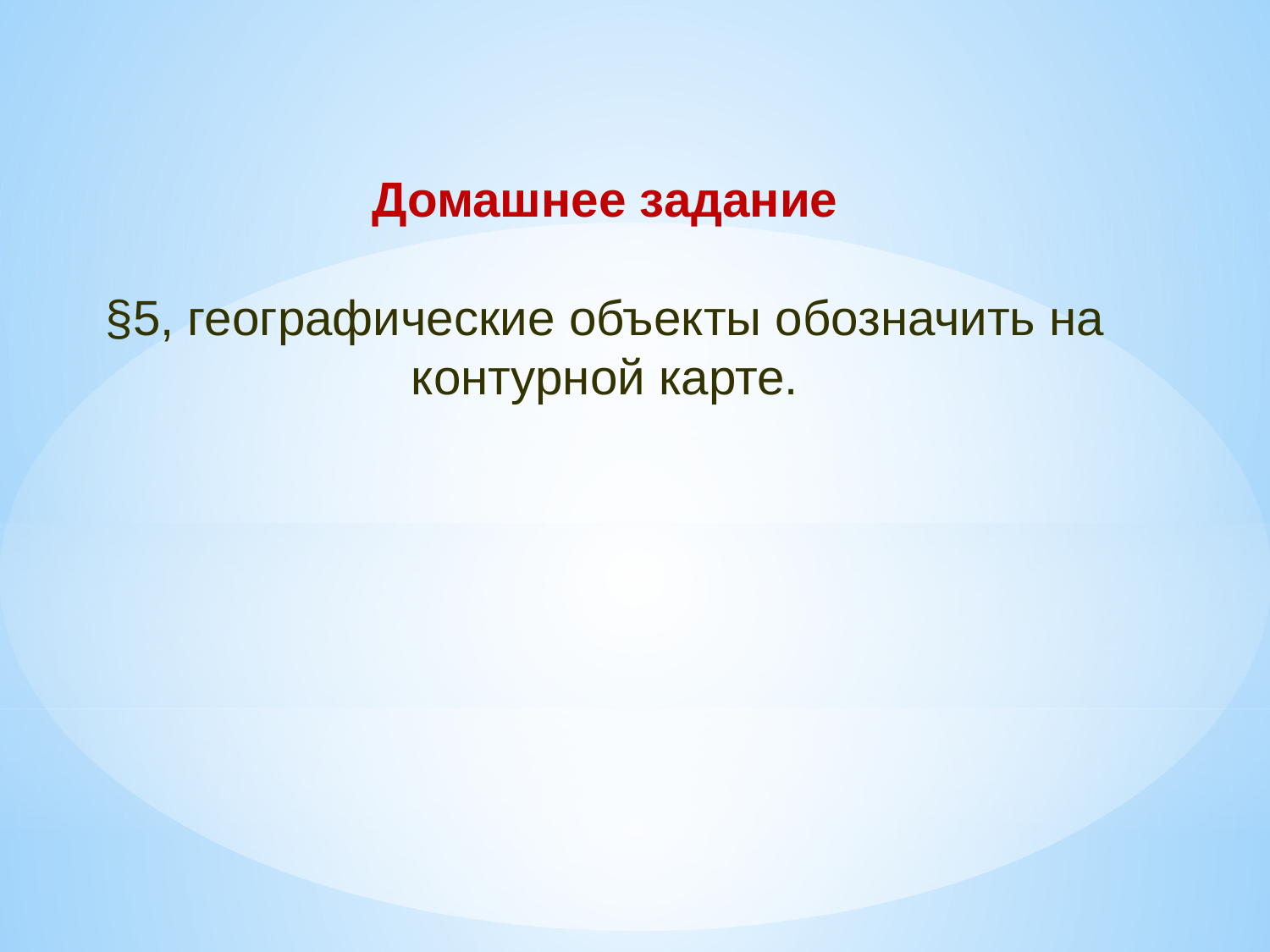

Домашнее задание

§5, географические объекты обозначить на контурной карте.